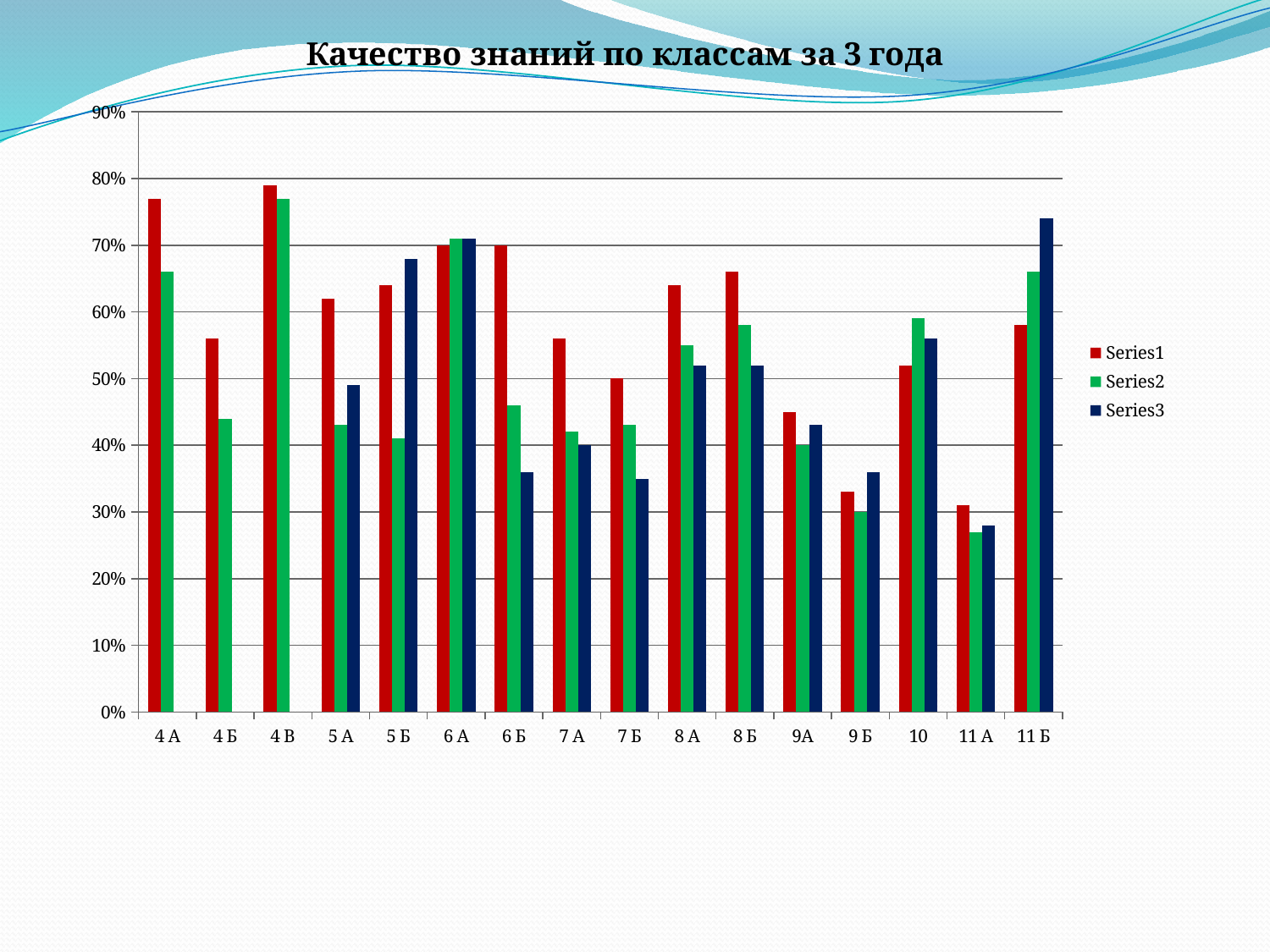

### Chart: Качество знаний по классам за 3 года

| Category |  |  |  |
|---|---|---|---|
| 4 А | 0.7700000000000009 | 0.660000000000001 | None |
| 4 Б | 0.56 | 0.44 | None |
| 4 В | 0.79 | 0.7700000000000009 | None |
| 5 А | 0.6200000000000008 | 0.4300000000000004 | 0.4900000000000003 |
| 5 Б | 0.6400000000000009 | 0.4100000000000003 | 0.68 |
| 6 А | 0.7000000000000006 | 0.7100000000000006 | 0.7100000000000006 |
| 6 Б | 0.7000000000000006 | 0.46 | 0.3600000000000003 |
| 7 А | 0.56 | 0.4200000000000003 | 0.4 |
| 7 Б | 0.5 | 0.4300000000000004 | 0.3500000000000003 |
| 8 А | 0.6400000000000009 | 0.55 | 0.52 |
| 8 Б | 0.660000000000001 | 0.5800000000000001 | 0.52 |
| 9А | 0.45 | 0.4 | 0.4300000000000004 |
| 9 Б | 0.3300000000000005 | 0.3000000000000003 | 0.3600000000000003 |
| 10 | 0.52 | 0.59 | 0.56 |
| 11 А | 0.3100000000000004 | 0.27 | 0.2800000000000001 |
| 11 Б | 0.5800000000000001 | 0.660000000000001 | 0.7400000000000008 |